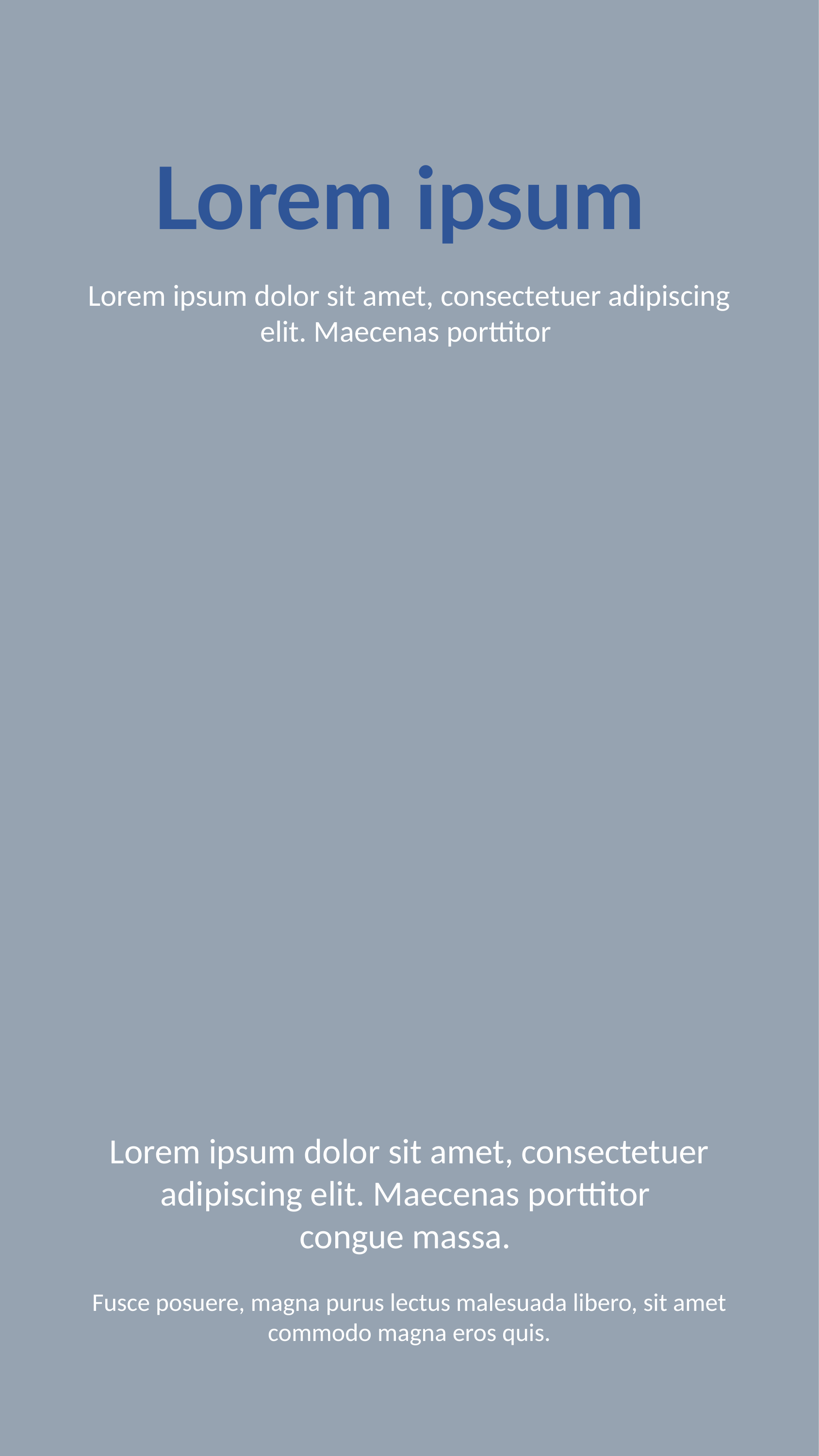

Lorem ipsum
Lorem ipsum dolor sit amet, consectetuer adipiscing elit. Maecenas porttitor

Lorem ipsum dolor sit amet, consectetuer adipiscing elit. Maecenas porttitor
congue massa.

Fusce posuere, magna purus lectus malesuada libero, sit amet commodo magna eros quis.